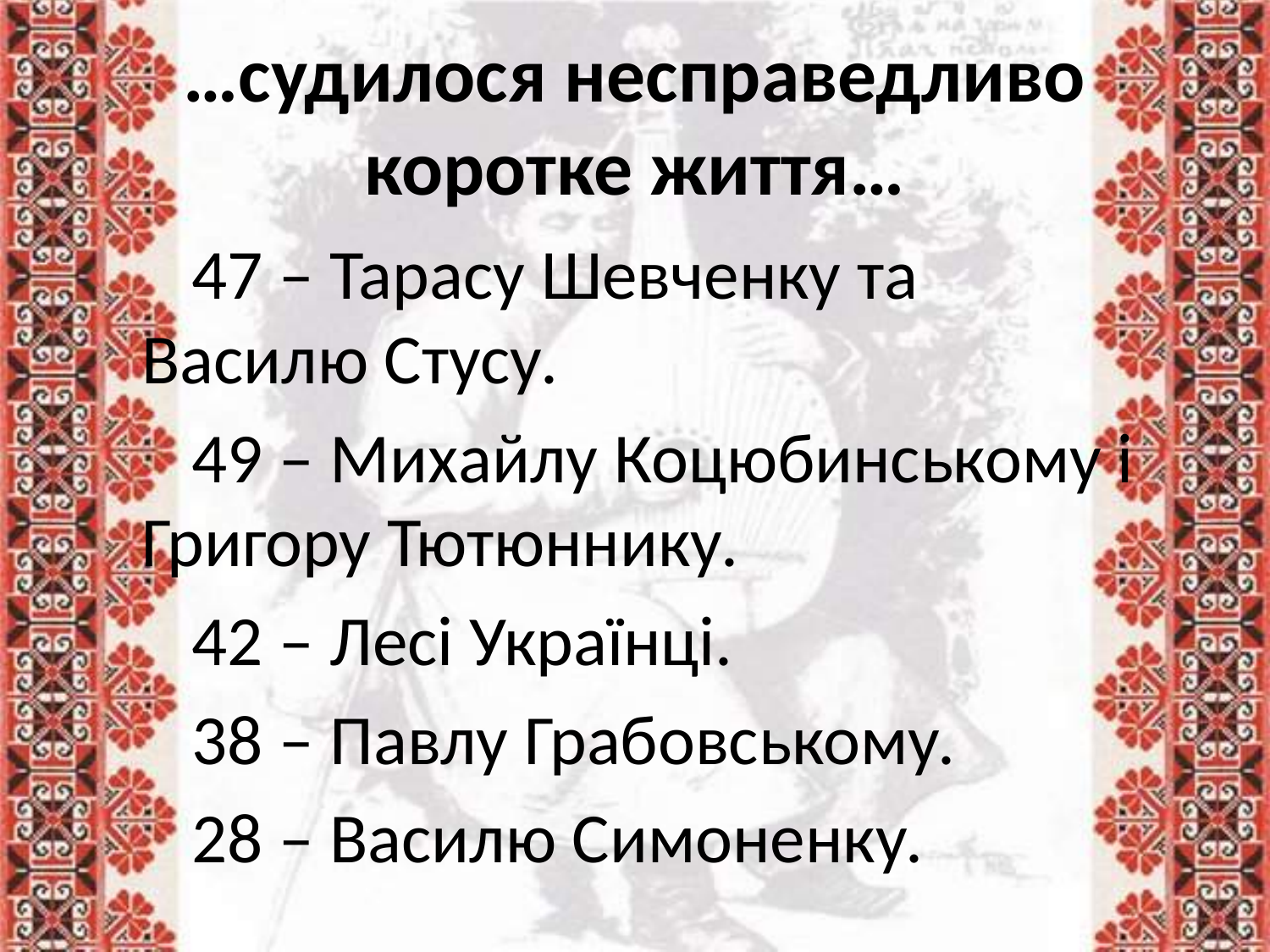

# …судилося несправедливо коротке життя…
47 – Тарасу Шевченку та Василю Стусу.
49 – Михайлу Коцюбинському і Григору Тютюннику.
42 – Лесі Українці.
38 – Павлу Грабовському.
28 – Василю Симоненку.